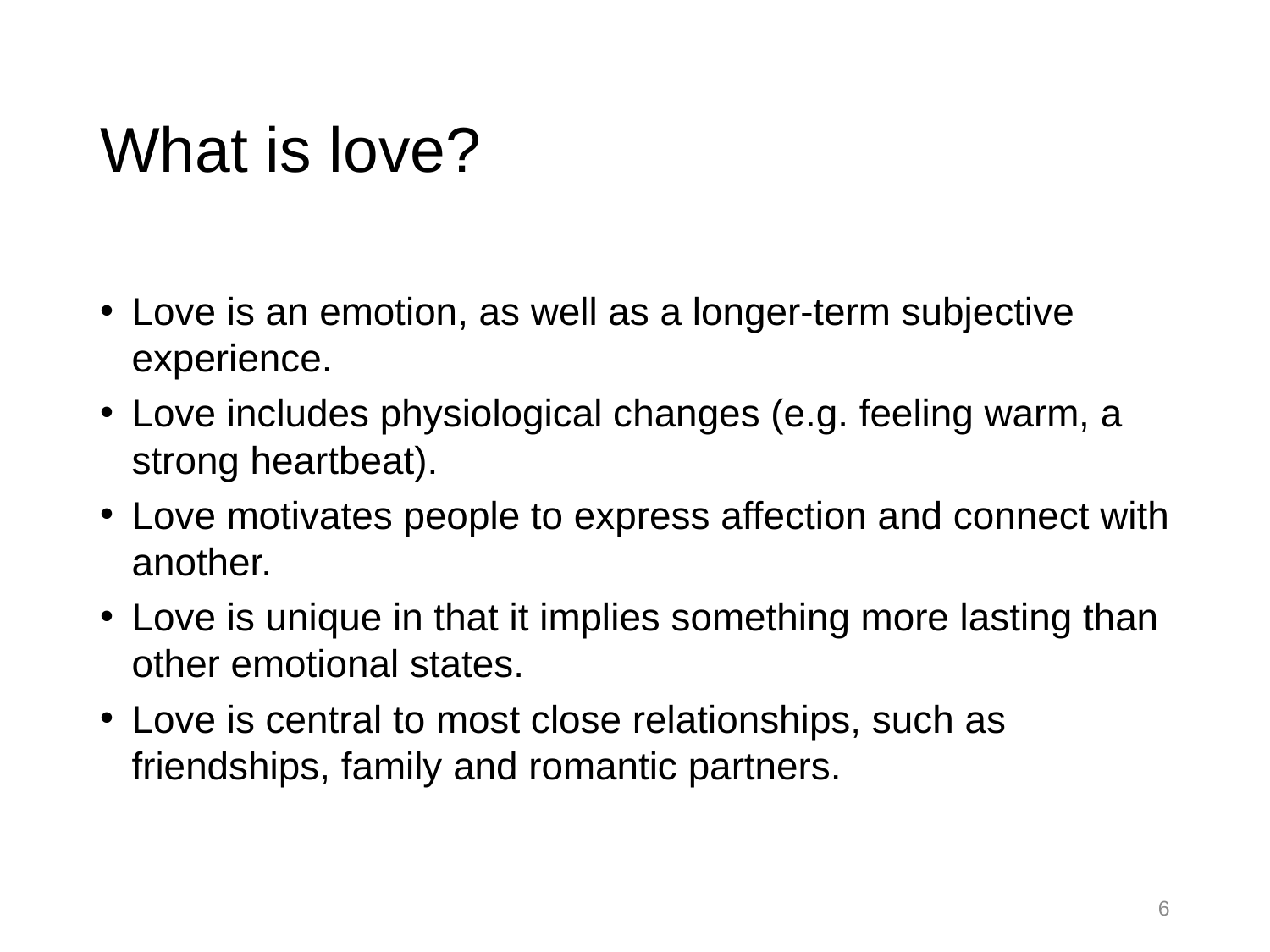

# What is love?
Love is an emotion, as well as a longer-term subjective experience.
Love includes physiological changes (e.g. feeling warm, a strong heartbeat).
Love motivates people to express affection and connect with another.
Love is unique in that it implies something more lasting than other emotional states.
Love is central to most close relationships, such as friendships, family and romantic partners.
6